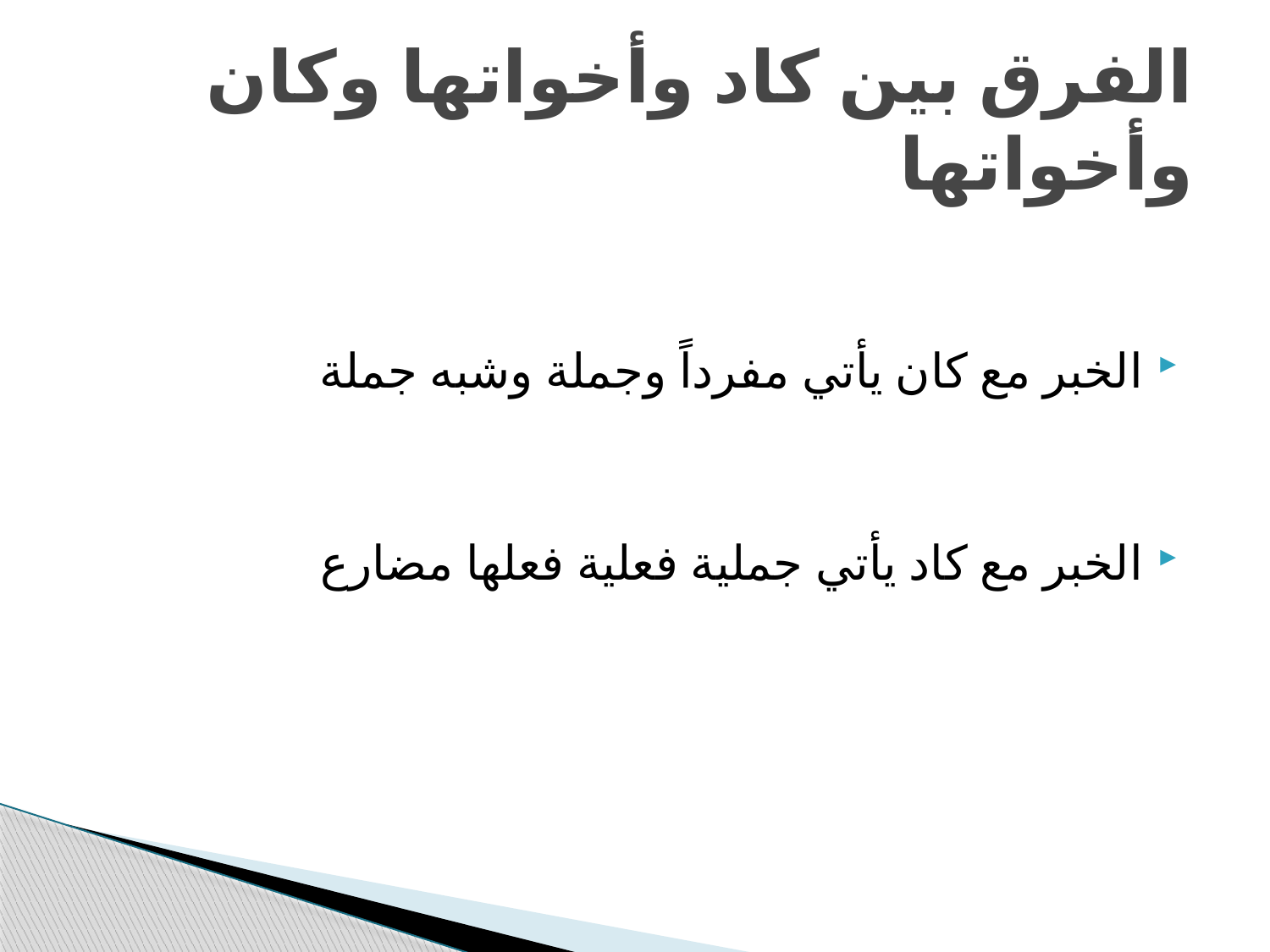

# الفرق بين كاد وأخواتها وكان وأخواتها

الخبر مع كان يأتي مفرداً وجملة وشبه جملة

الخبر مع كاد يأتي جملية فعلية فعلها مضارع